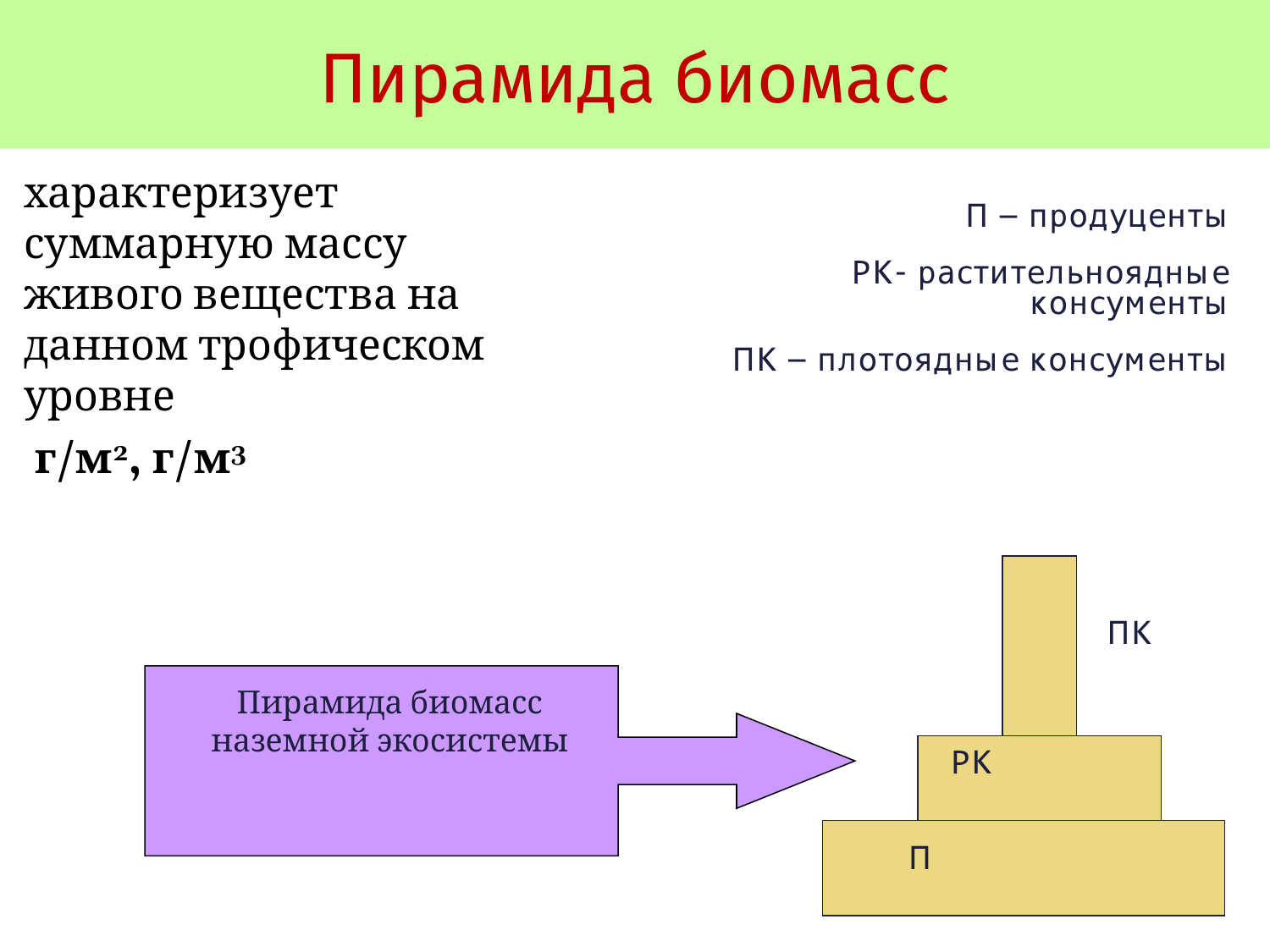

# Пирамида биомасс
характеризует суммарную массу живого вещества на данном трофическом уровне
 г/м2, г/м3
П – продуценты
РК- растительноядные консументы
ПК – плотоядные консументы

ПК

Пирамида биомасс наземной экосистемы

РК

П